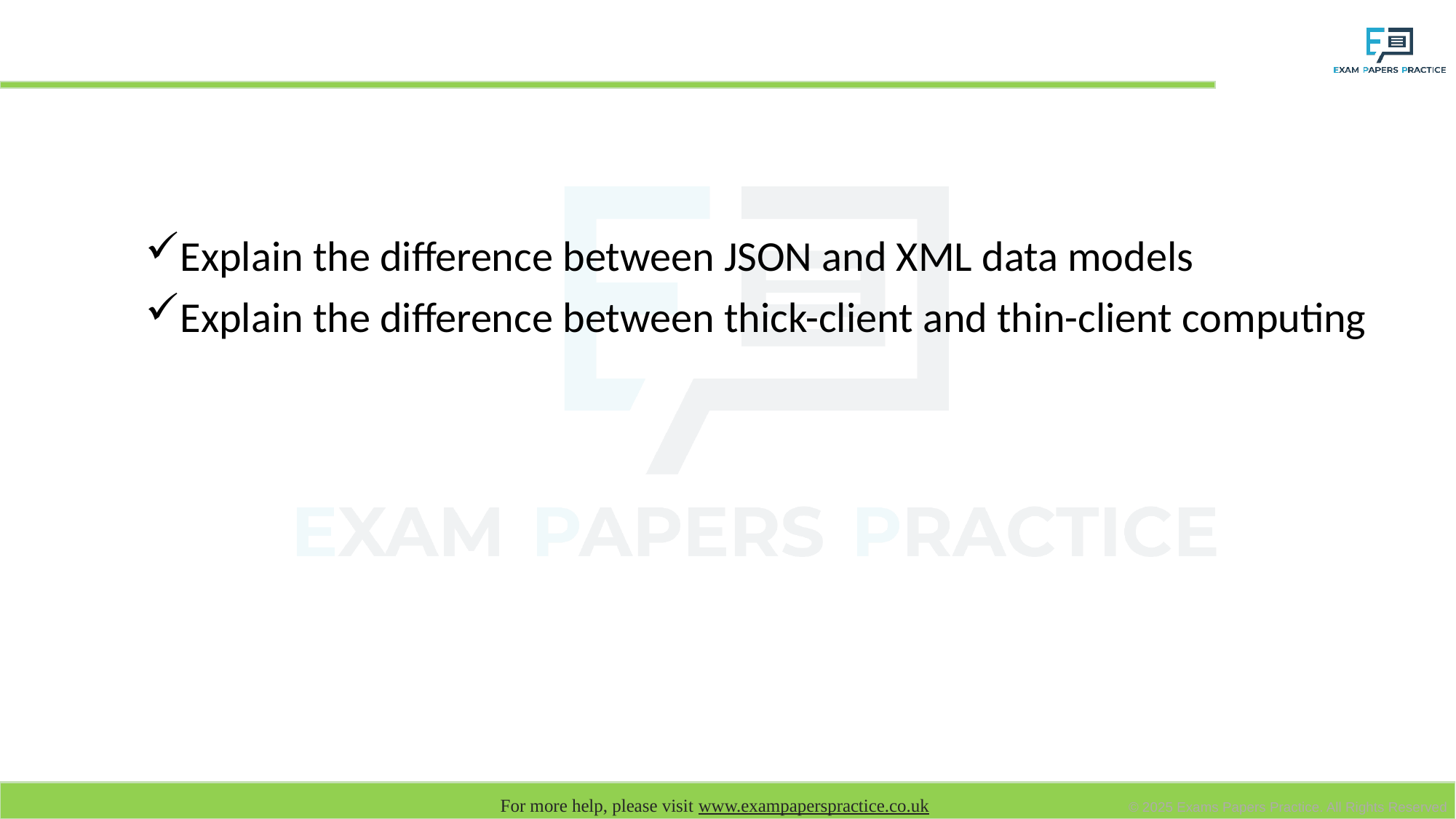

# Learning objectives
Explain the difference between JSON and XML data models
Explain the difference between thick-client and thin-client computing